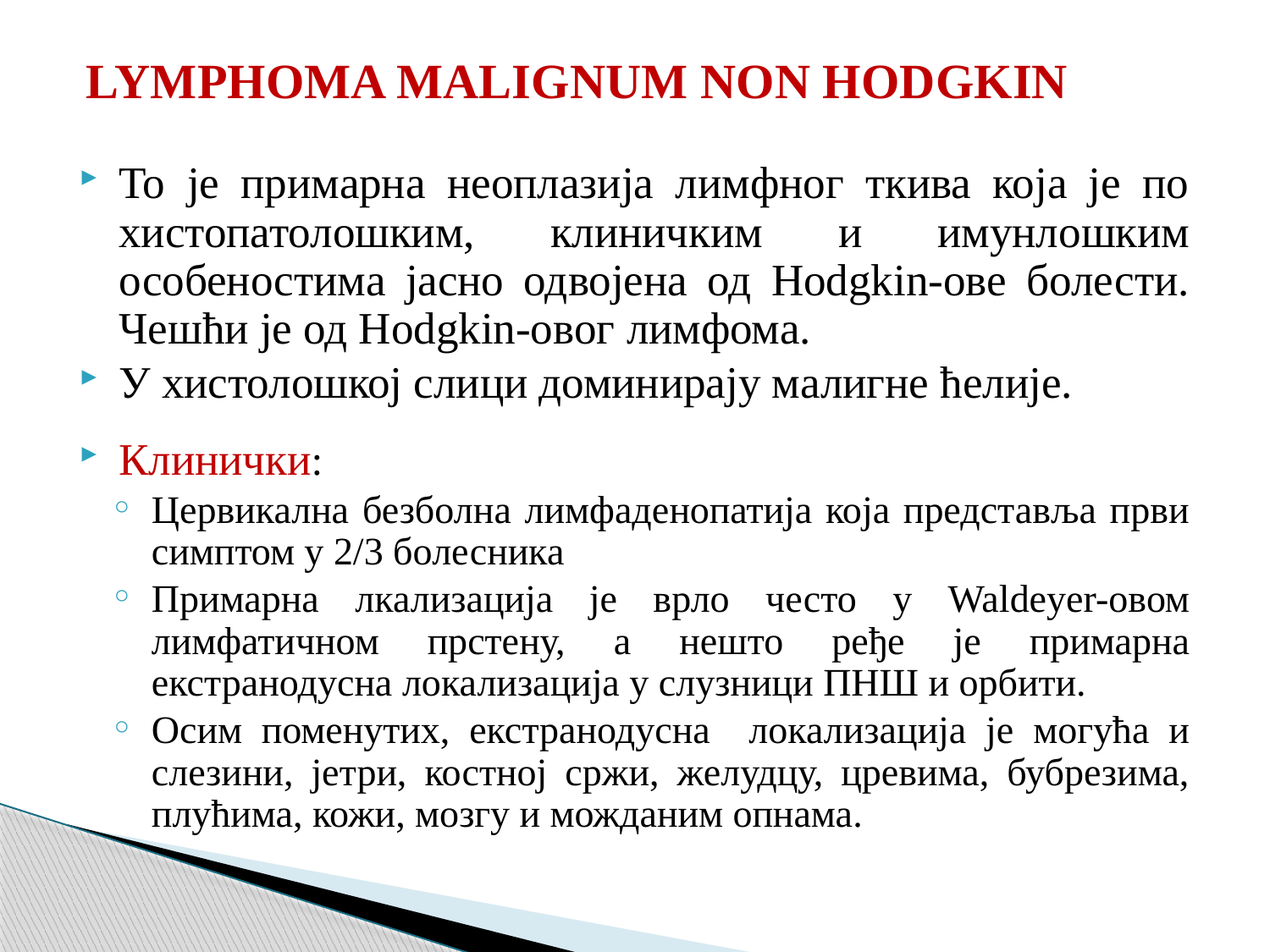

LYMPHOMA MALIGNUM NON HODGKIN

То је примарна неоплазија лимфног ткива која је по хистопатолошким, клиничким и имунлошким особеностима јасно одвојена од Hodgkin-ове болести. Чешћи је од Hodgkin-овог лимфома.
У хистолошкој слици доминирају малигне ћелије.

Клинички:
Цервикална безболна лимфаденопатија која представља први симптом у 2/3 болесника
Примарна лкализација је врло често у Waldeyer-овом лимфатичном прстену, а нешто ређе је примарна екстранодусна локализација у слузници ПНШ и орбити.
Осим поменутих, екстранодусна  локализација је могућа и слезини, јетри, костној сржи, желудцу, цревима, бубрезима, плућима, кожи, мозгу и можданим опнама.